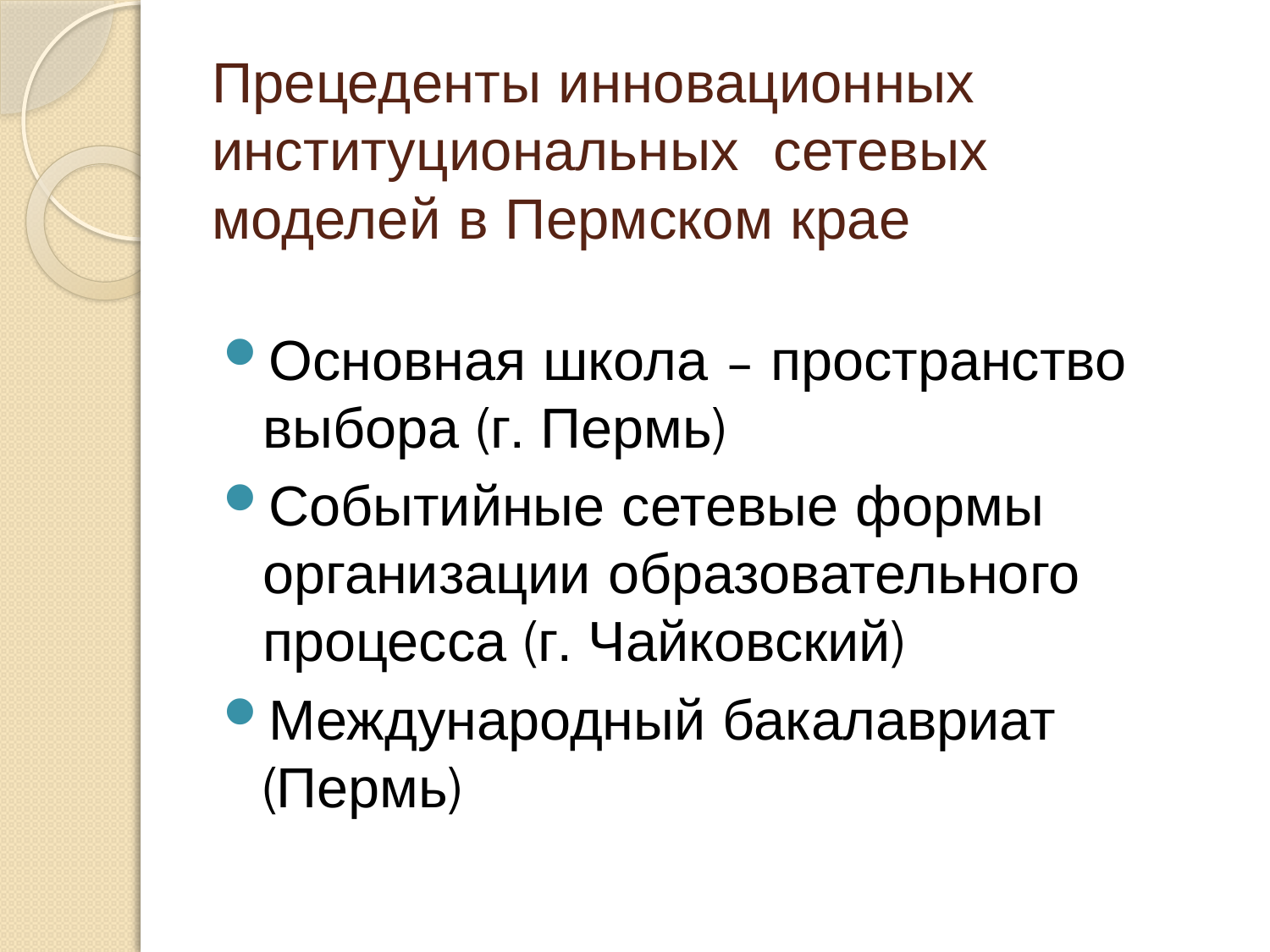

# Прецеденты инновационных институциональных  сетевых моделей в Пермском крае
Основная школа – пространство выбора (г. Пермь)
Событийные сетевые формы организации образовательного процесса (г. Чайковский)
Международный бакалавриат (Пермь)